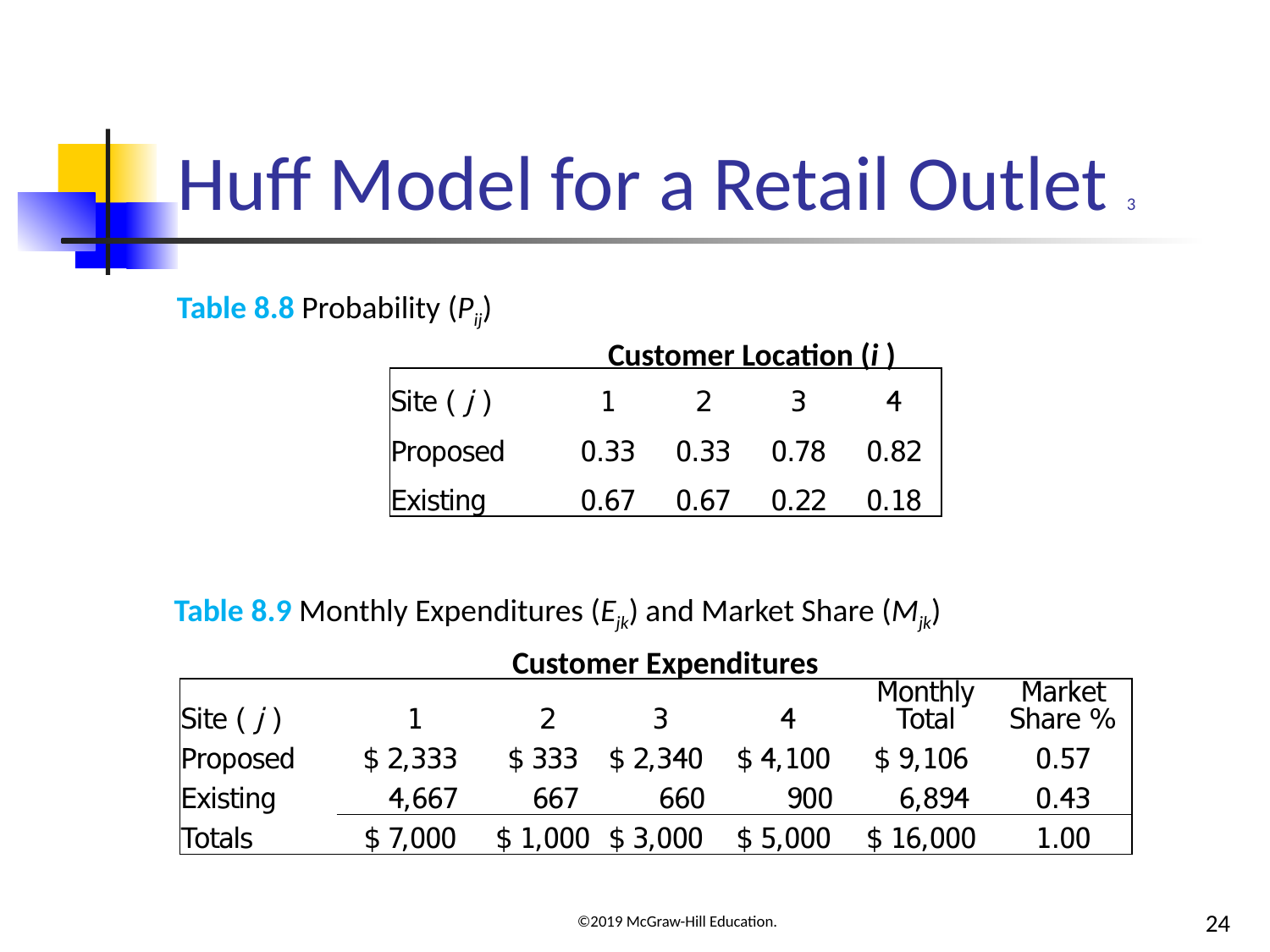

# Huff Model for a Retail Outlet 3
Table 8.8 Probability (Pij)
Customer Location (i )
| Site ( j ) | 1 | 2 | 3 | 4 |
| --- | --- | --- | --- | --- |
| Proposed | 0.33 | 0.33 | 0.78 | 0.82 |
| Existing | 0.67 | 0.67 | 0.22 | 0.18 |
Table 8.9 Monthly Expenditures (Ejk) and Market Share (Mjk)
Customer Expenditures
| Site ( j ) | 1 | 2 | 3 | 4 | Monthly Total | Market Share % |
| --- | --- | --- | --- | --- | --- | --- |
| Proposed | $ 2,333 | $ 333 | $ 2,340 | $ 4,100 | $ 9,106 | 0.57 |
| Existing | 4,667 | 667 | 660 | 900 | 6,894 | 0.43 |
| Totals | $ 7,000 | $ 1,000 | $ 3,000 | $ 5,000 | $ 16,000 | 1.00 |